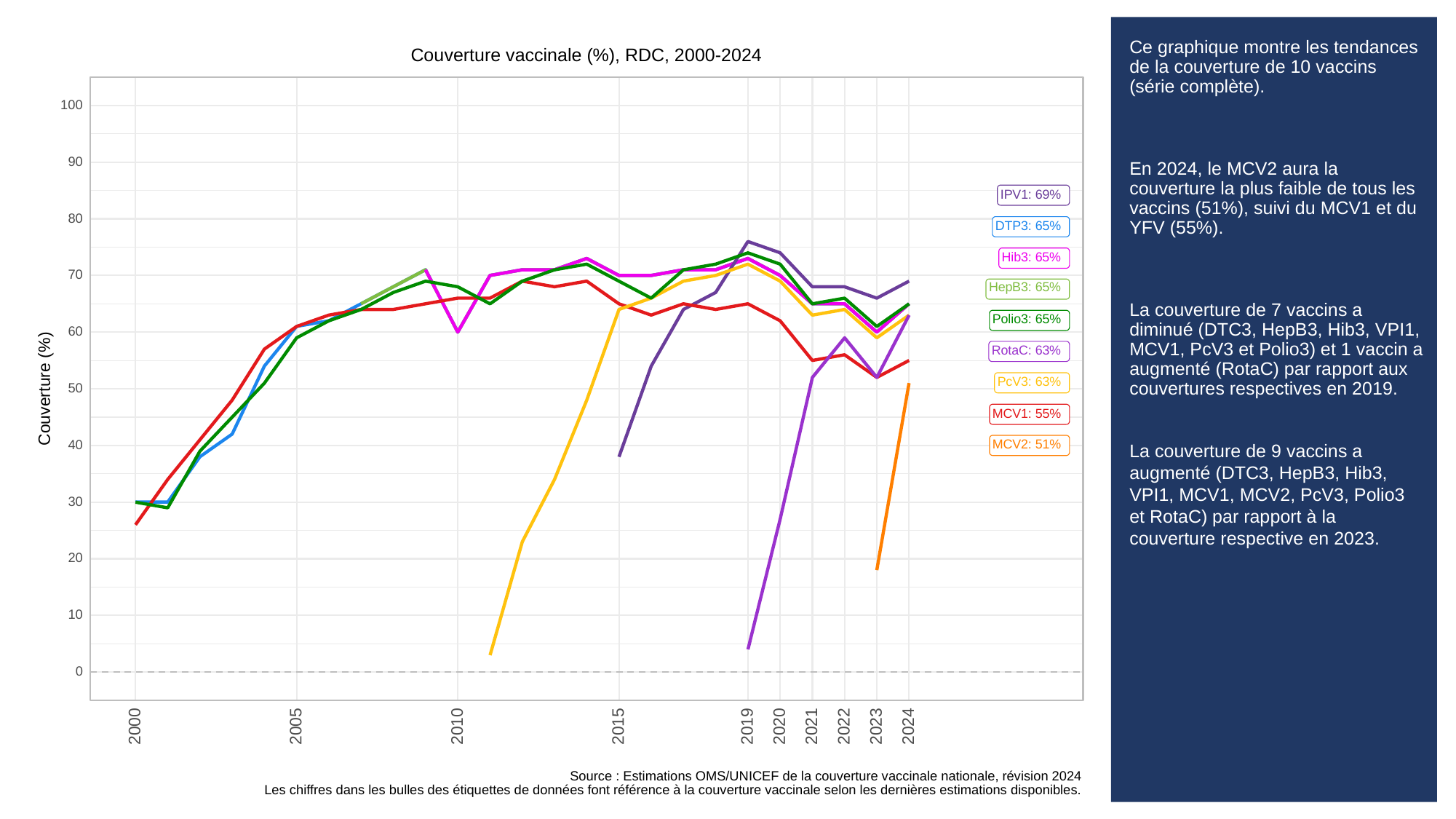

# Ce graphique montre les tendances de la couverture de 10 vaccins (série complète).

En 2024, le MCV2 aura la couverture la plus faible de tous les vaccins (51%), suivi du MCV1 et du YFV (55%).

La couverture de 7 vaccins a diminué (DTC3, HepB3, Hib3, VPI1, MCV1, PcV3 et Polio3) et 1 vaccin a augmenté (RotaC) par rapport aux couvertures respectives en 2019.

La couverture de 9 vaccins a augmenté (DTC3, HepB3, Hib3, VPI1, MCV1, MCV2, PcV3, Polio3 et RotaC) par rapport à la couverture respective en 2023.

Couverture vaccinale (%), RDC, 2000-2024

100

90

IPV1: 69%

80

DTP3: 65%

Hib3: 65%

70

HepB3: 65%

Polio3: 65%

60

RotaC: 63%

PcV3: 63%
Couverture (%)

50

MCV1: 55%

MCV2: 51%
40

30

20

10

0

2023
2000
2005
2010
2015
2019
2020
2021
2022
2024
Source : Estimations OMS/UNICEF de la couverture vaccinale nationale, révision 2024
Les chiffres dans les bulles des étiquettes de données font référence à la couverture vaccinale selon les dernières estimations disponibles.